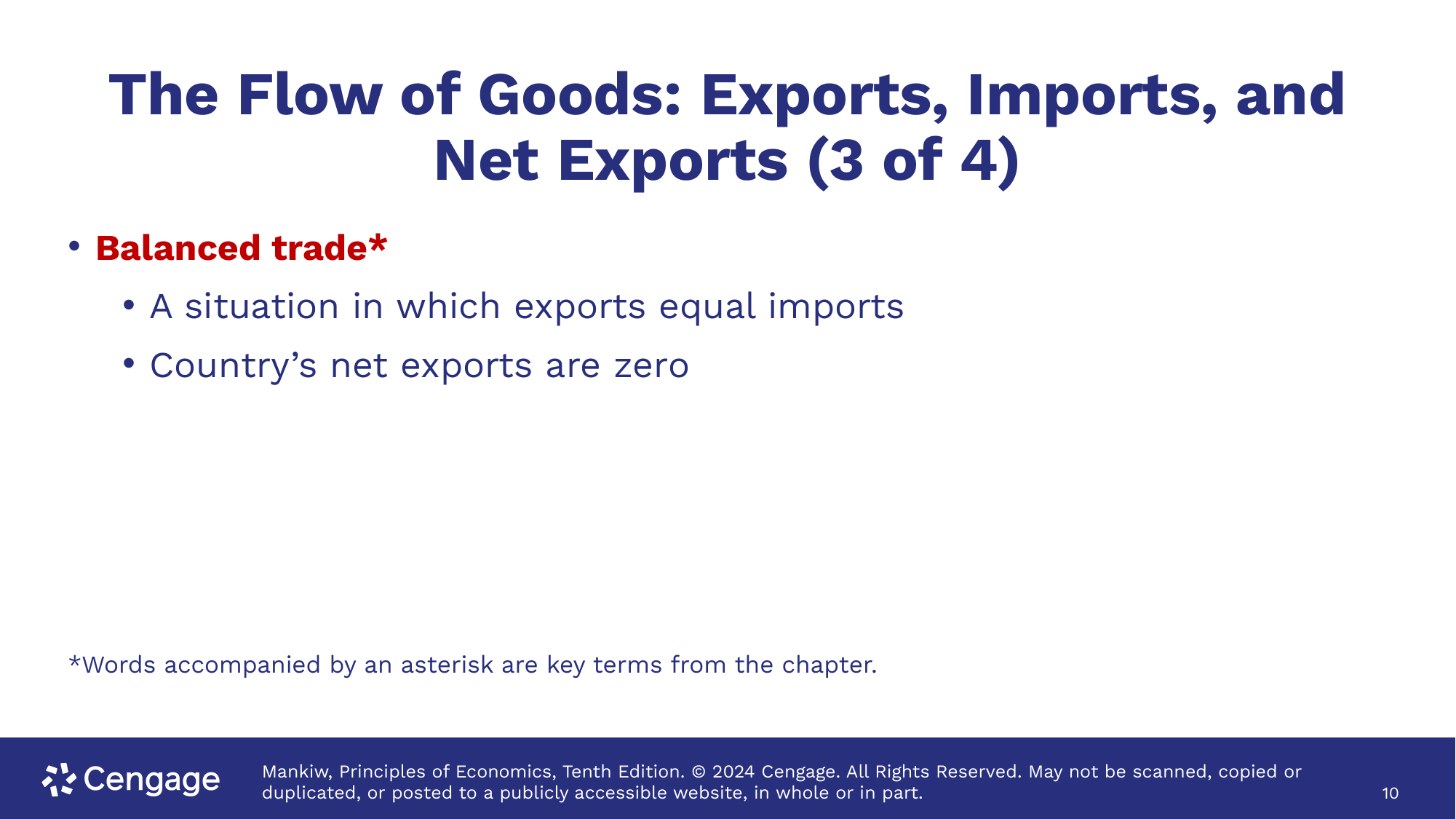

# The Flow of Goods: Exports, Imports, and Net Exports (3 of 4)
Balanced trade*
A situation in which exports equal imports
Country’s net exports are zero
*Words accompanied by an asterisk are key terms from the chapter.